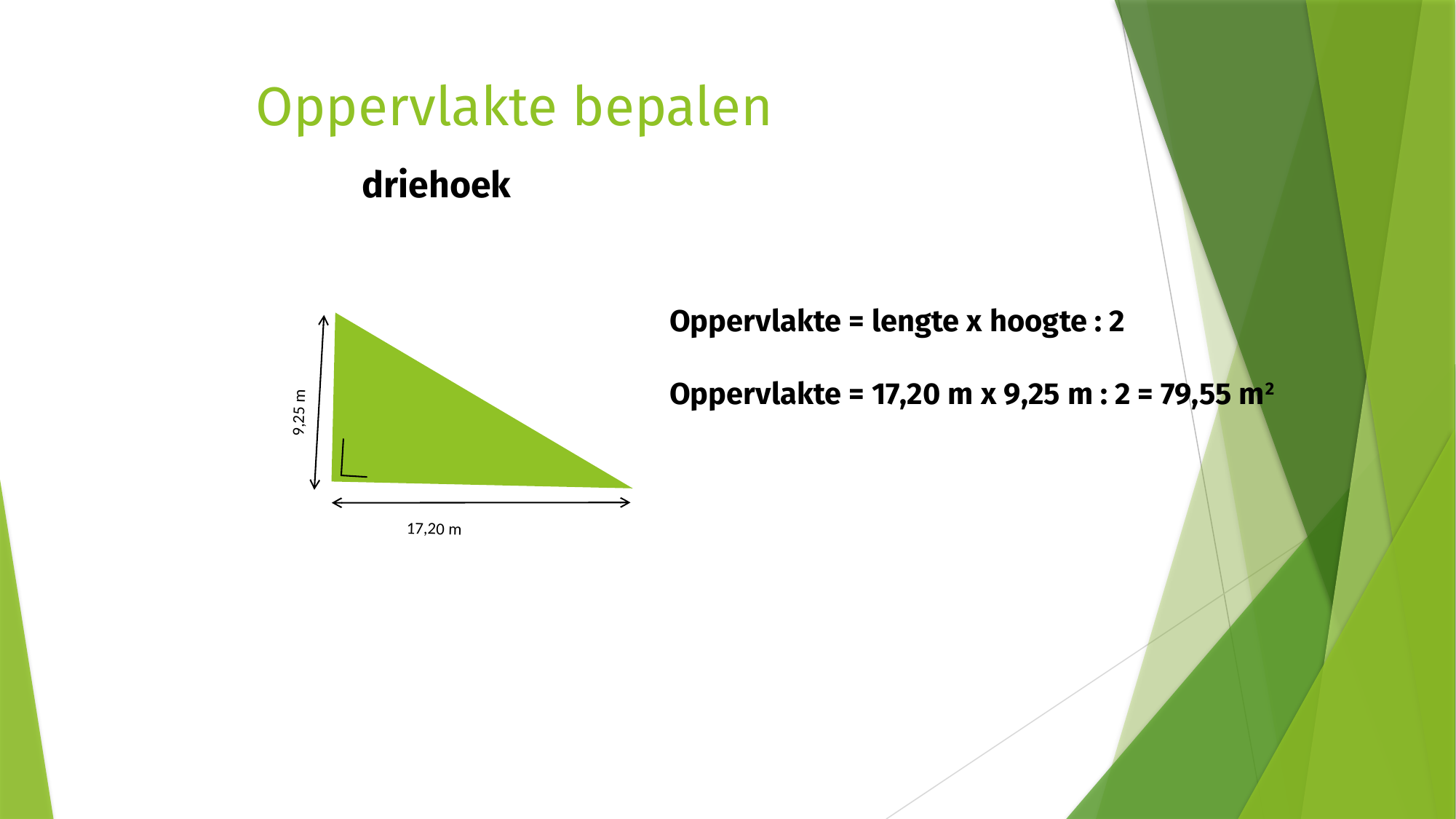

Oppervlakte bepalen
driehoek
9,25 m

17,20 m
Oppervlakte = lengte x hoogte : 2

Oppervlakte = 17,20 m x 9,25 m : 2 = 79,55 m2